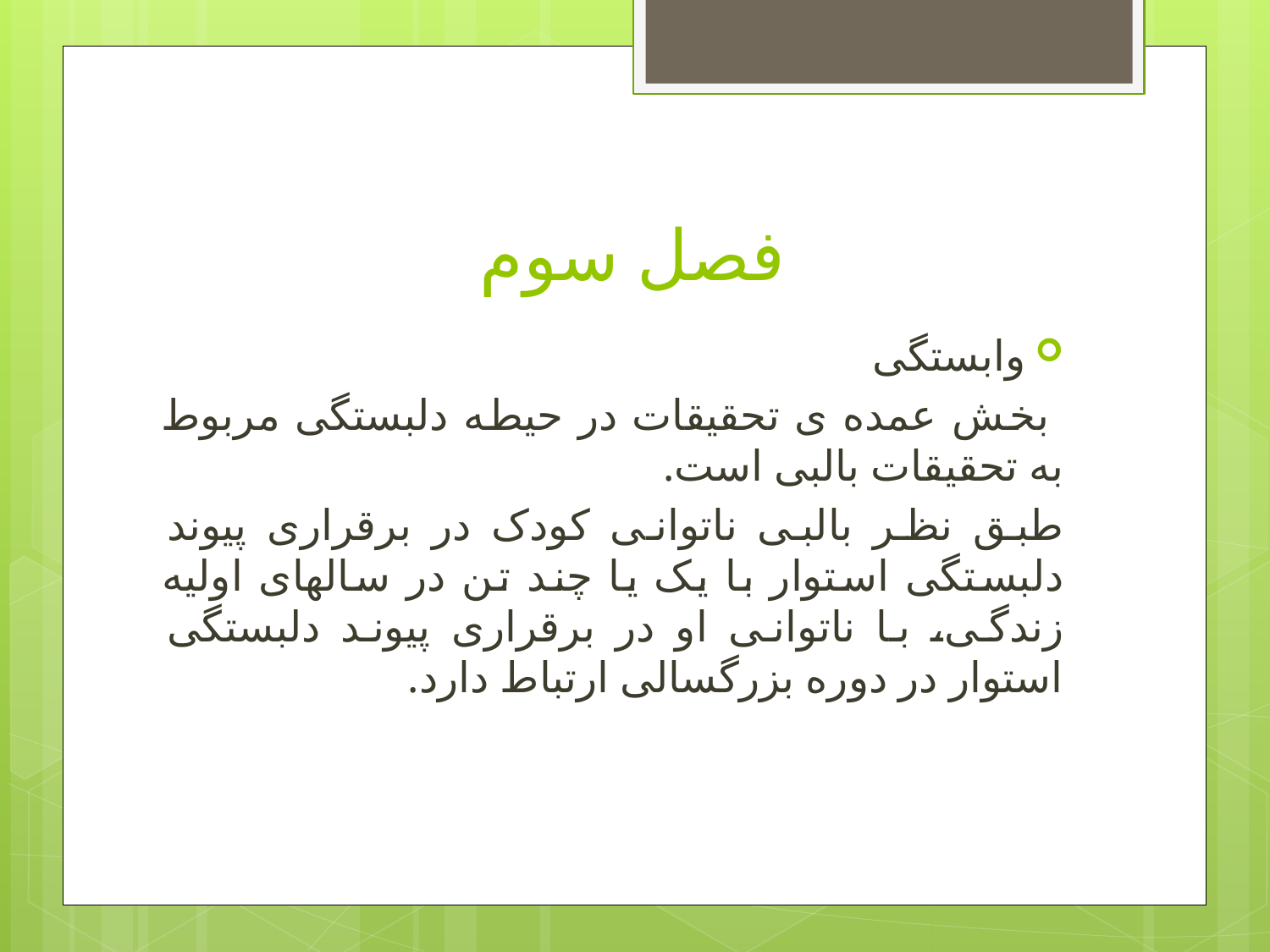

# فصل سوم
وابستگی
 بخش عمده ی تحقیقات در حیطه دلبستگی مربوط به تحقیقات بالبی است.
طبق نظر بالبی ناتوانی کودک در برقراری پیوند دلبستگی استوار با یک یا چند تن در سالهای اولیه زندگی، با ناتوانی او در برقراری پیوند دلبستگی استوار در دوره بزرگسالی ارتباط دارد.